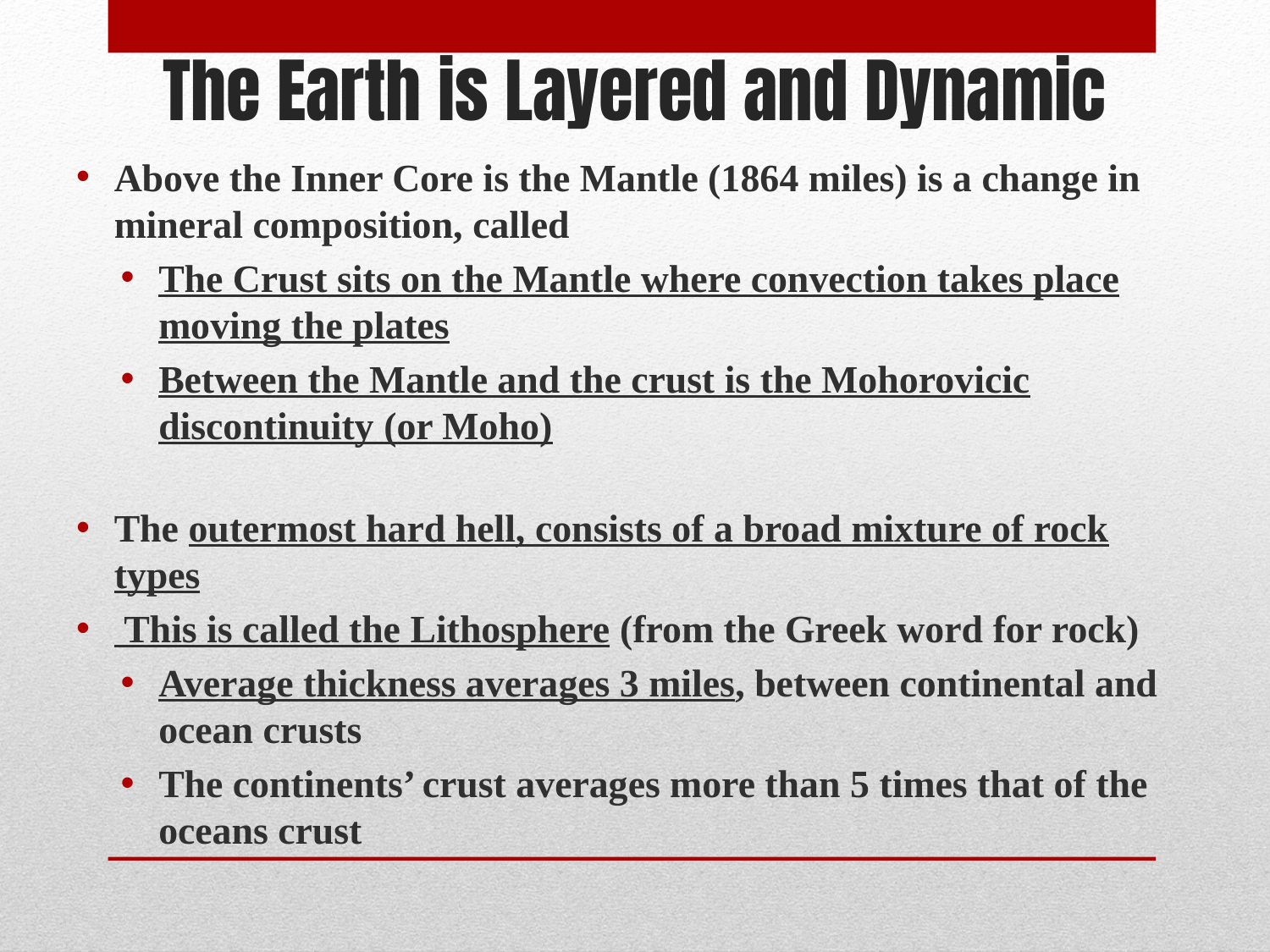

The Earth is Layered and Dynamic
Above the Inner Core is the Mantle (1864 miles) is a change in mineral composition, called
The Crust sits on the Mantle where convection takes place moving the plates
Between the Mantle and the crust is the Mohorovicic discontinuity (or Moho)

The outermost hard hell, consists of a broad mixture of rock types
 This is called the Lithosphere (from the Greek word for rock)
Average thickness averages 3 miles, between continental and ocean crusts
The continents’ crust averages more than 5 times that of the oceans crust